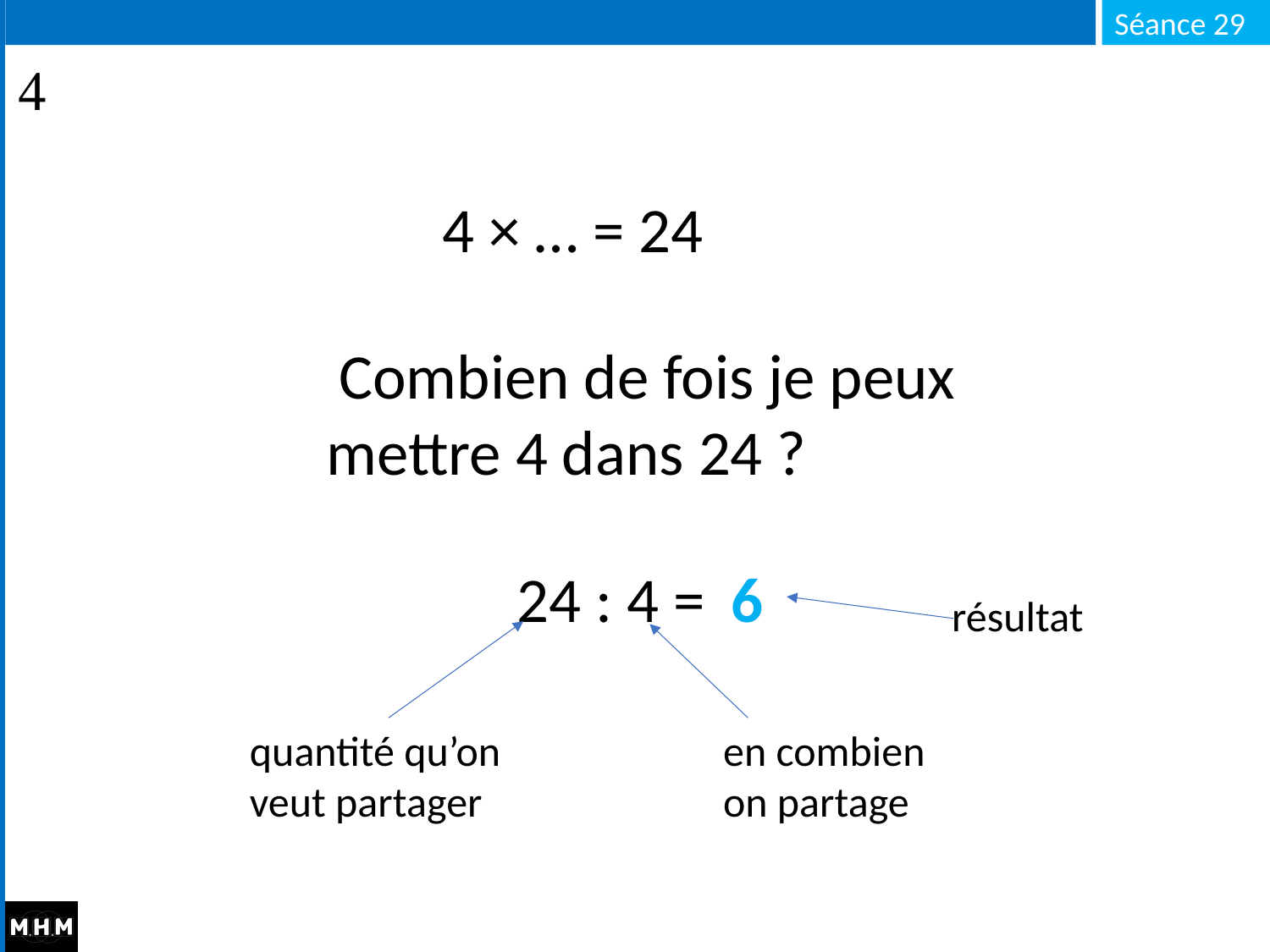

4 × … = 24
 Combien de fois je peux mettre 4 dans 24 ?
 24 : 4 =
 6
résultat
quantité qu’on veut partager
en combien
on partage